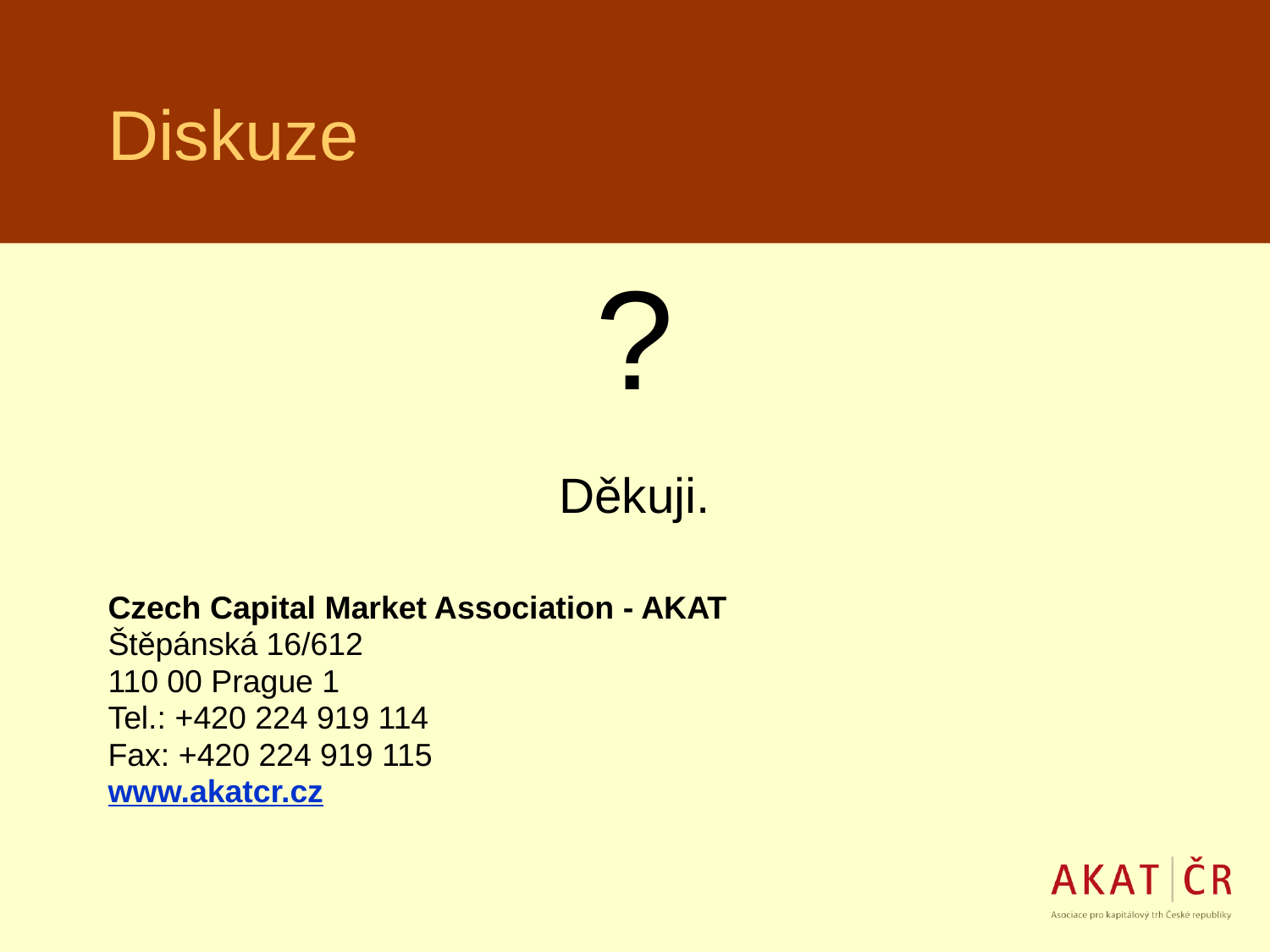

# Diskuze
?

Děkuji.

Czech Capital Market Association - AKAT
Štěpánská 16/612
110 00 Prague 1
Tel.: +420 224 919 114
Fax: +420 224 919 115
www.akatcr.cz